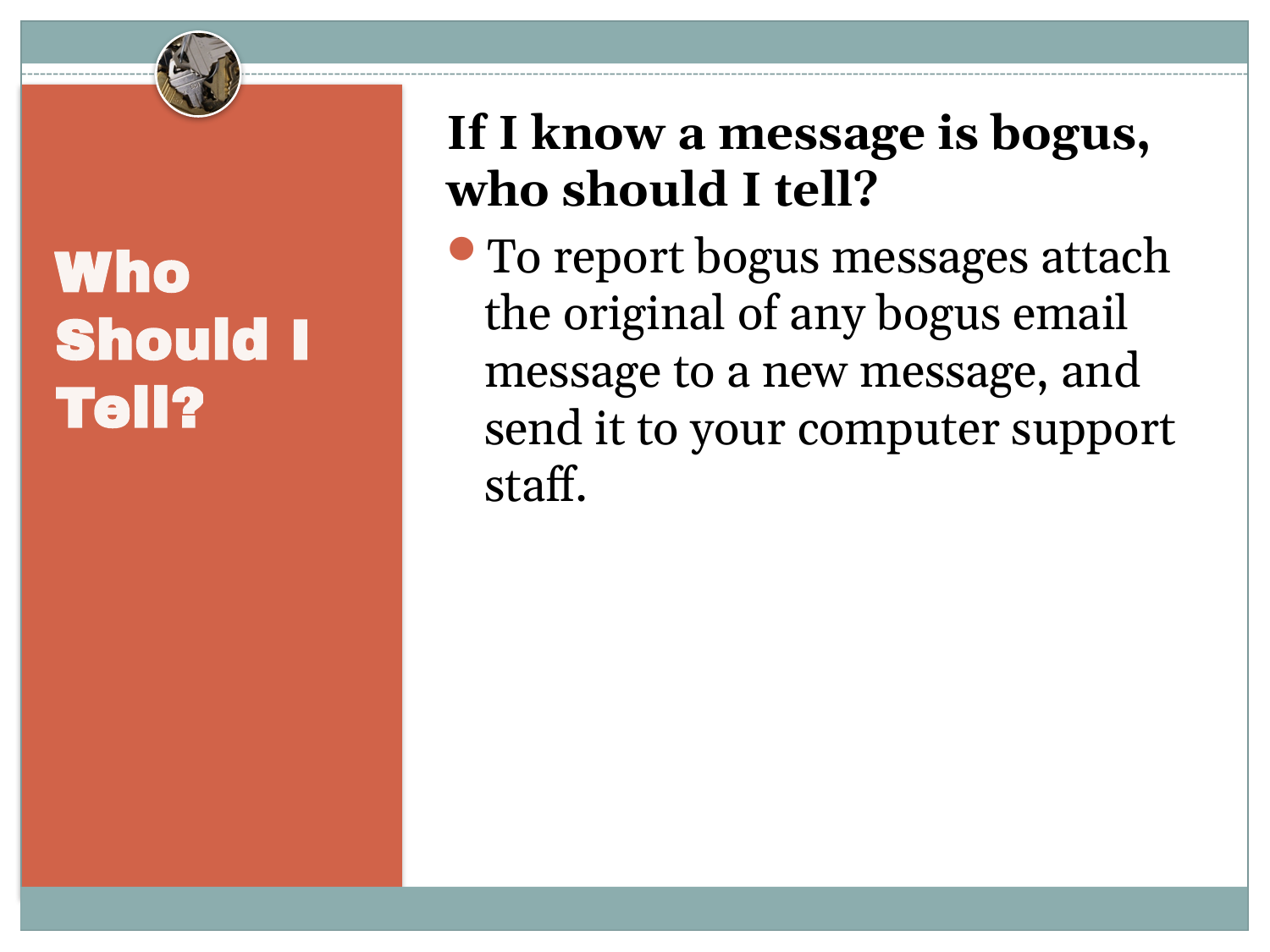

If I know a message is bogus, who should I tell?
To report bogus messages attach the original of any bogus email message to a new message, and send it to your computer support staff.

# Who Should I Tell?